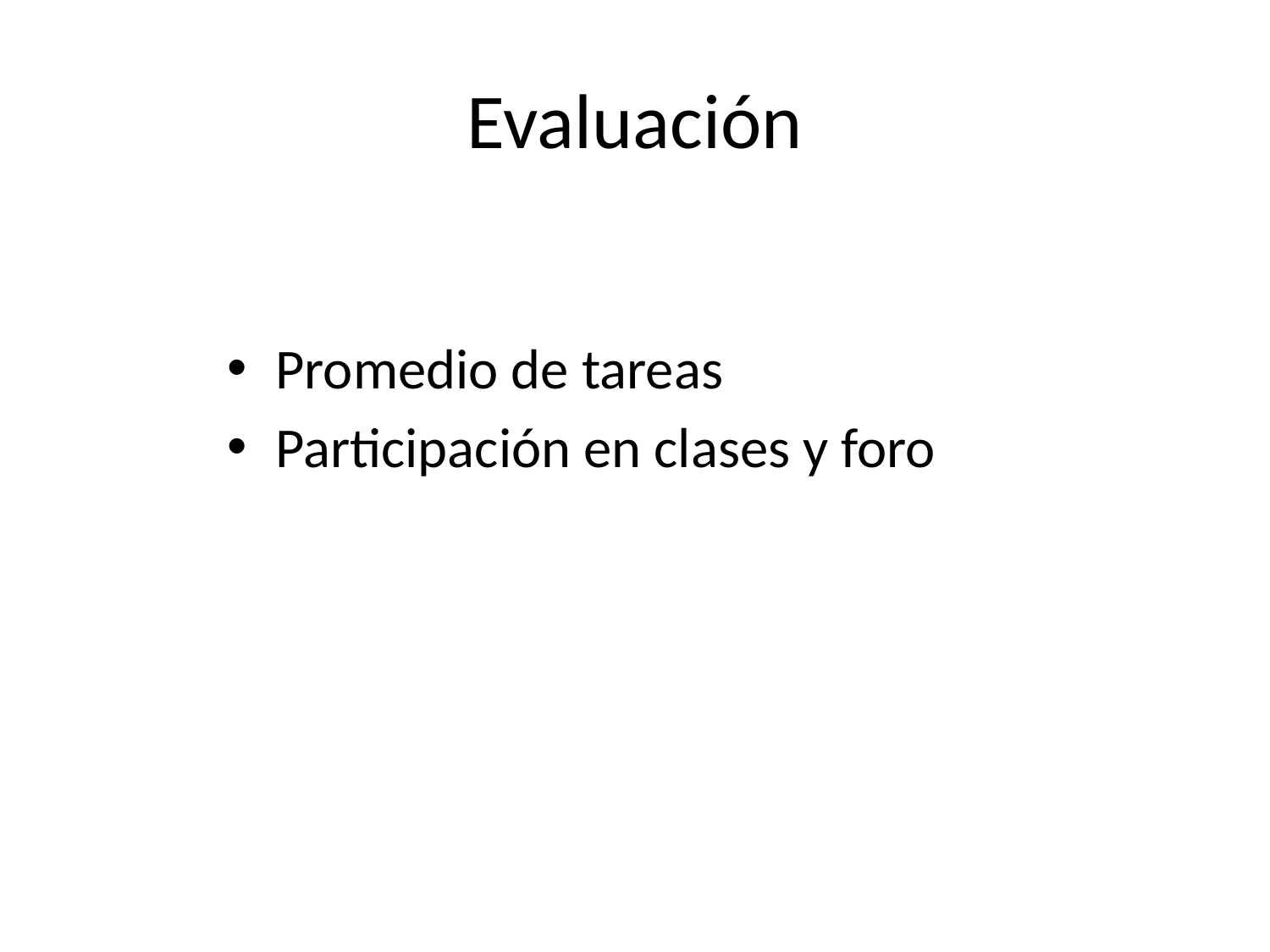

# Evaluación
Promedio de tareas
Participación en clases y foro